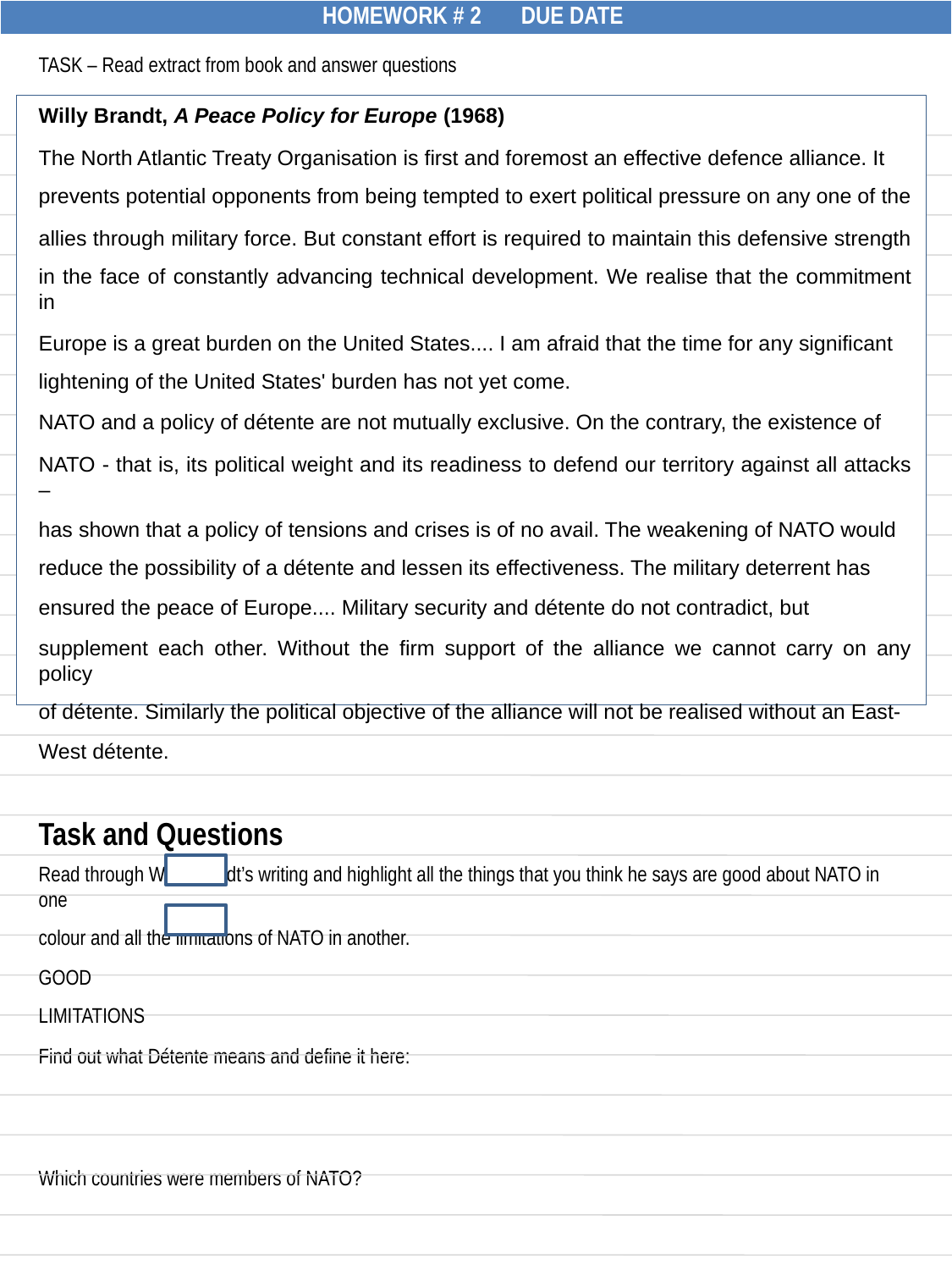

| HOMEWORK # 2 DUE DATE |
| --- |
TASK – Read extract from book and answer questions

Willy Brandt, A Peace Policy for Europe (1968)

The North Atlantic Treaty Organisation is first and foremost an effective defence alliance. It

prevents potential opponents from being tempted to exert political pressure on any one of the

allies through military force. But constant effort is required to maintain this defensive strength

in the face of constantly advancing technical development. We realise that the commitment in

Europe is a great burden on the United States.... I am afraid that the time for any significant

lightening of the United States' burden has not yet come.

NATO and a policy of détente are not mutually exclusive. On the contrary, the existence of

NATO - that is, its political weight and its readiness to defend our territory against all attacks –

has shown that a policy of tensions and crises is of no avail. The weakening of NATO would

reduce the possibility of a détente and lessen its effectiveness. The military deterrent has

ensured the peace of Europe.... Military security and détente do not contradict, but

supplement each other. Without the firm support of the alliance we cannot carry on any policy

of détente. Similarly the political objective of the alliance will not be realised without an East-

West détente.

Task and Questions

Read through Willy Brandt’s writing and highlight all the things that you think he says are good about NATO in one

colour and all the limitations of NATO in another.

GOOD

LIMITATIONS

Find out what Détente means and define it here:

Which countries were members of NATO?